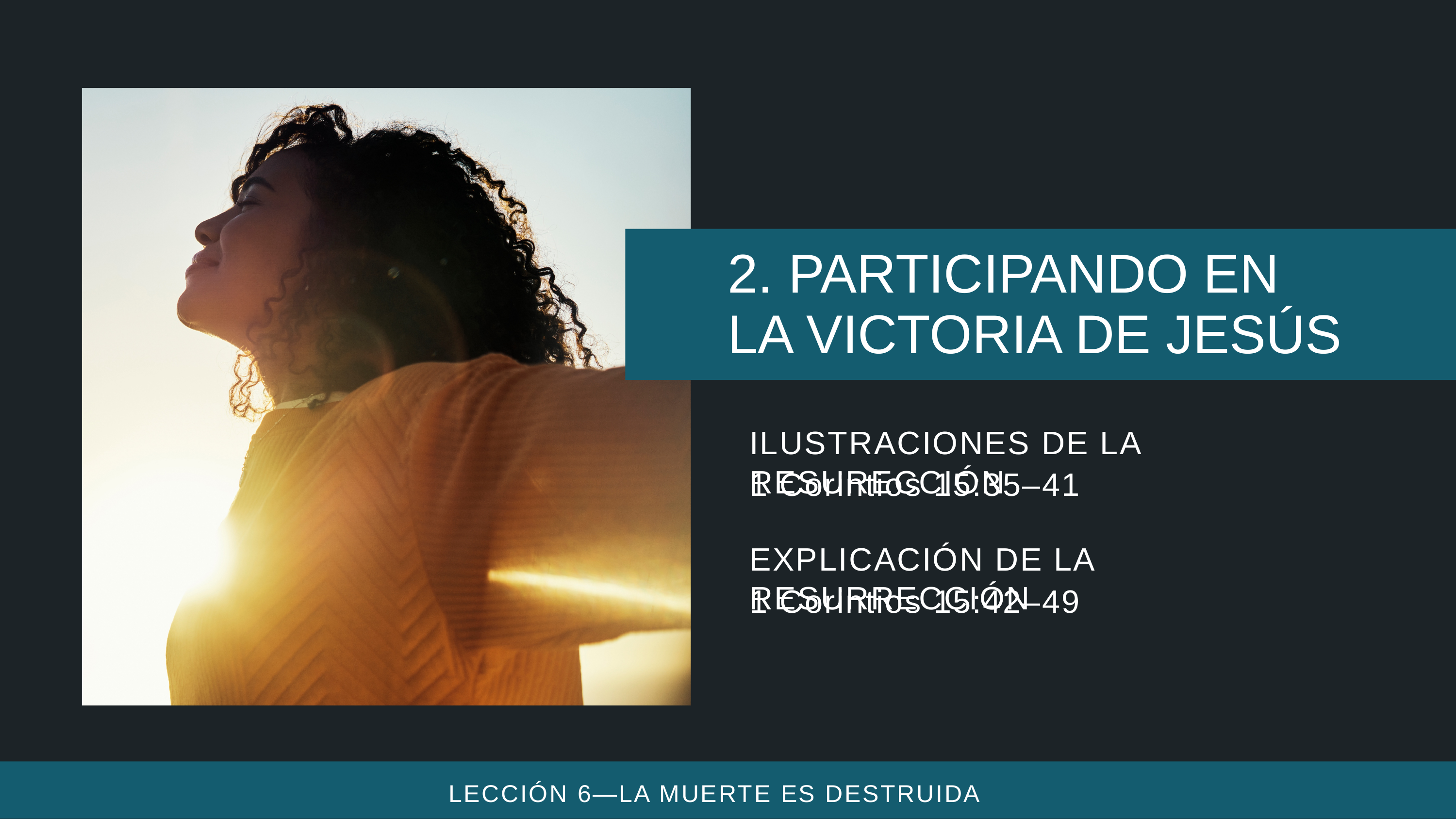

ILUSTRACIONES DE LA RESURECCIÓN
1 Corintios 15:35–41
EXPLICACIÓN DE LA RESURRECCIÓN
1 Corintios 15:42–49